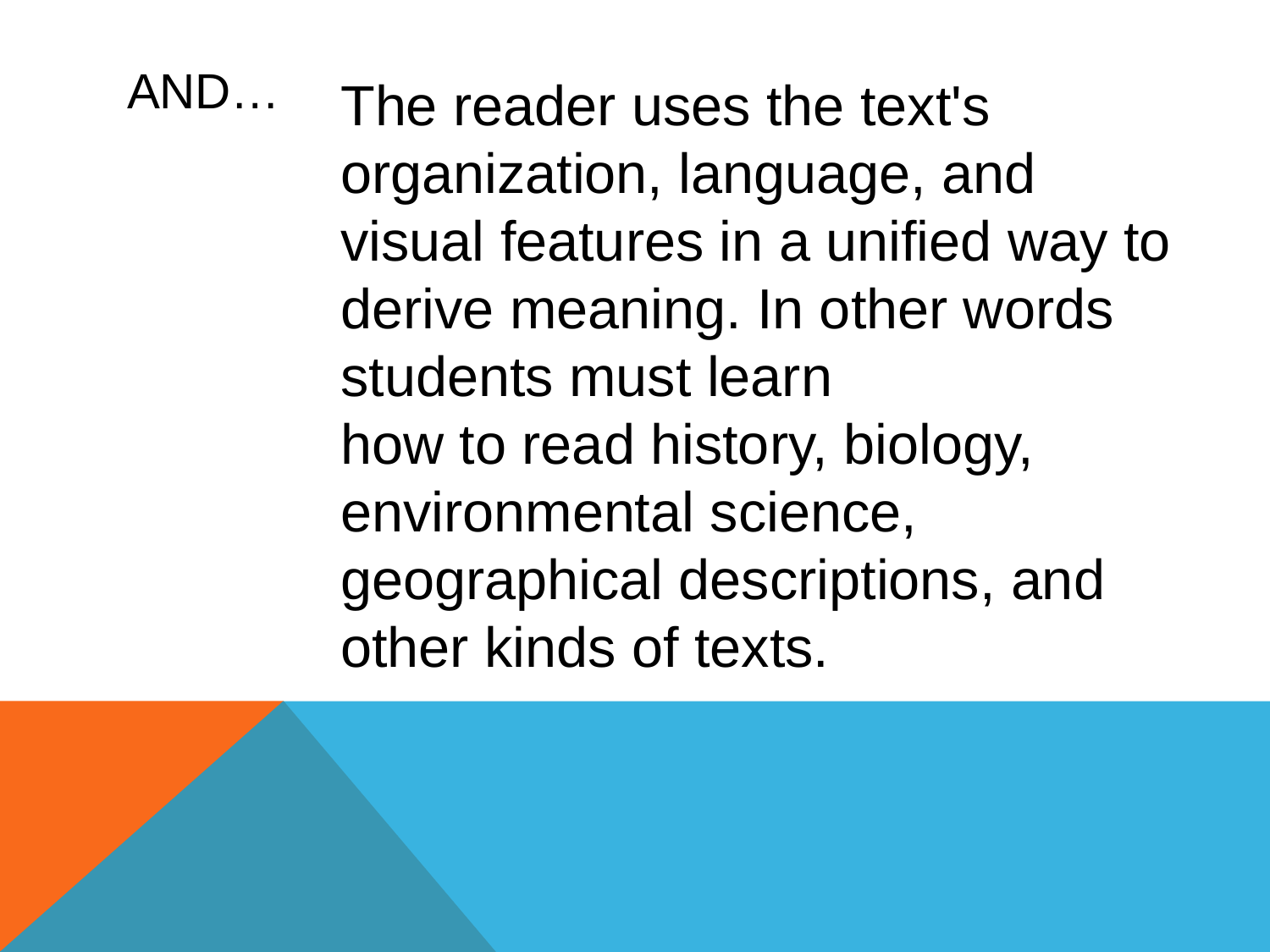

# And…
The reader uses the text's organization, language, and
visual features in a unified way to derive meaning. In other words students must learn
how to read history, biology, environmental science, geographical descriptions, and
other kinds of texts.